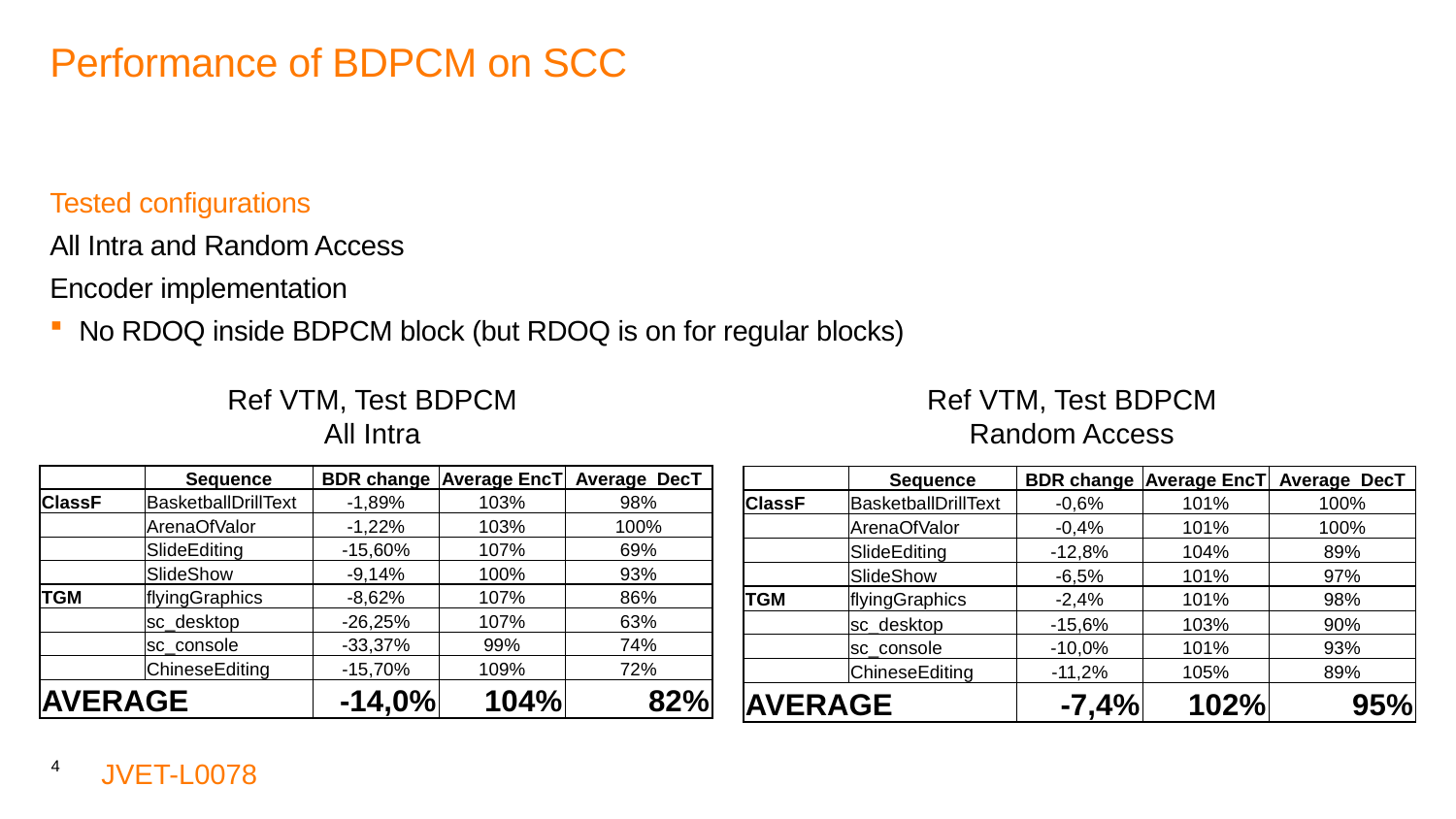

# Performance of BDPCM on SCC
Tested configurations
All Intra and Random Access
Encoder implementation
No RDOQ inside BDPCM block (but RDOQ is on for regular blocks)

Ref VTM, Test BDPCM
All Intra
Ref VTM, Test BDPCM
Random Access
|  | Sequence | BDR change | Average EncT | Average DecT |
| --- | --- | --- | --- | --- |
| ClassF | BasketballDrillText | -1,89% | 103% | 98% |
|  | ArenaOfValor | -1,22% | 103% | 100% |
|  | SlideEditing | -15,60% | 107% | 69% |
|  | SlideShow | -9,14% | 100% | 93% |
| TGM | flyingGraphics | -8,62% | 107% | 86% |
|  | sc\_desktop | -26,25% | 107% | 63% |
|  | sc\_console | -33,37% | 99% | 74% |
|  | ChineseEditing | -15,70% | 109% | 72% |
| AVERAGE |  | -14,0% | 104% | 82% |
|  | Sequence | BDR change | Average EncT | Average DecT |
| --- | --- | --- | --- | --- |
| ClassF | BasketballDrillText | -0,6% | 101% | 100% |
|  | ArenaOfValor | -0,4% | 101% | 100% |
|  | SlideEditing | -12,8% | 104% | 89% |
|  | SlideShow | -6,5% | 101% | 97% |
| TGM | flyingGraphics | -2,4% | 101% | 98% |
|  | sc\_desktop | -15,6% | 103% | 90% |
|  | sc\_console | -10,0% | 101% | 93% |
|  | ChineseEditing | -11,2% | 105% | 89% |
| AVERAGE |  | -7,4% | 102% | 95% |